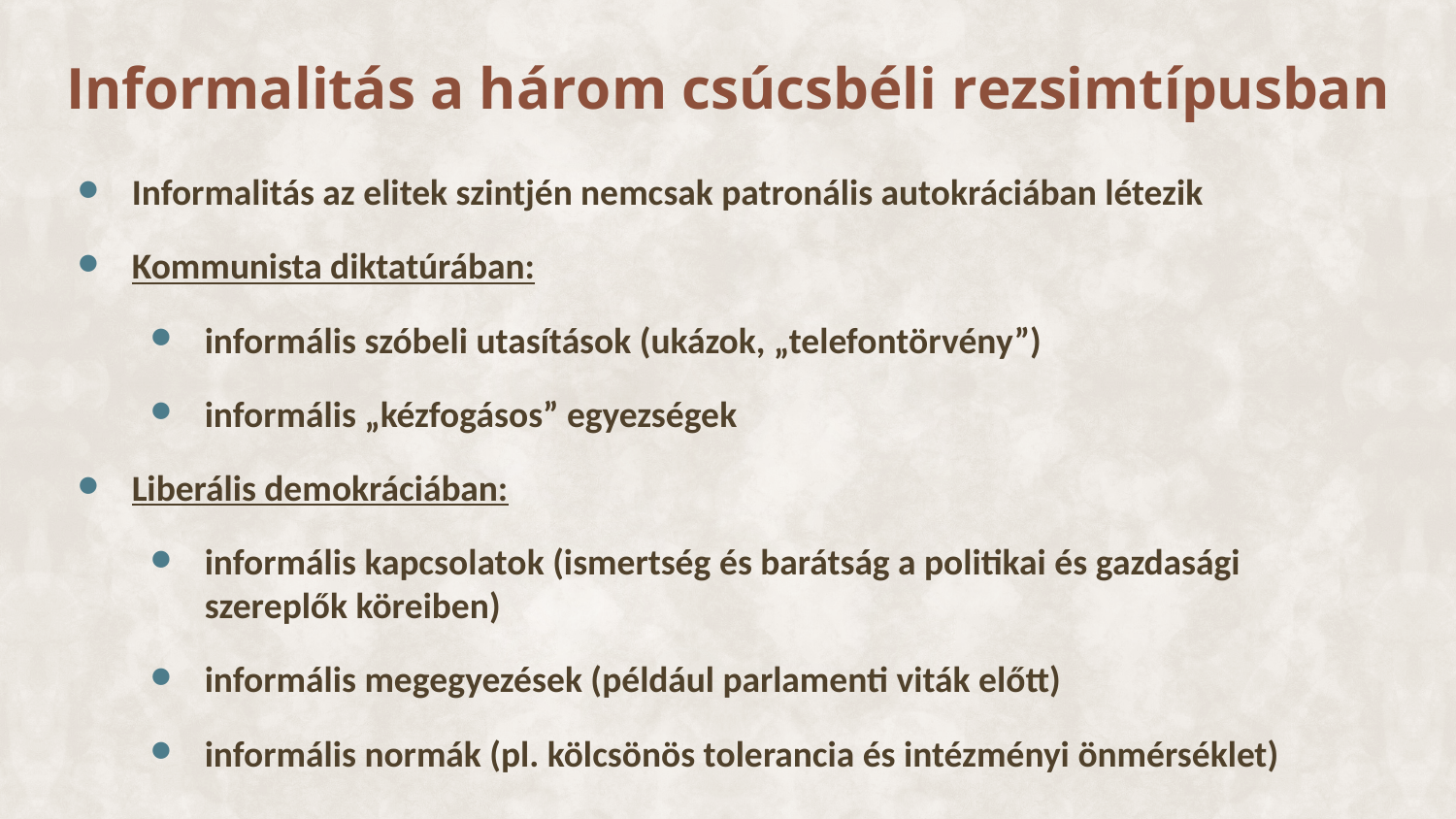

# Informalitás a három csúcsbéli rezsimtípusban
Informalitás az elitek szintjén nemcsak patronális autokráciában létezik
Kommunista diktatúrában:
informális szóbeli utasítások (ukázok, „telefontörvény”)
informális „kézfogásos” egyezségek
Liberális demokráciában:
informális kapcsolatok (ismertség és barátság a politikai és gazdasági szereplők köreiben)
informális megegyezések (például parlamenti viták előtt)
informális normák (pl. kölcsönös tolerancia és intézményi önmérséklet)